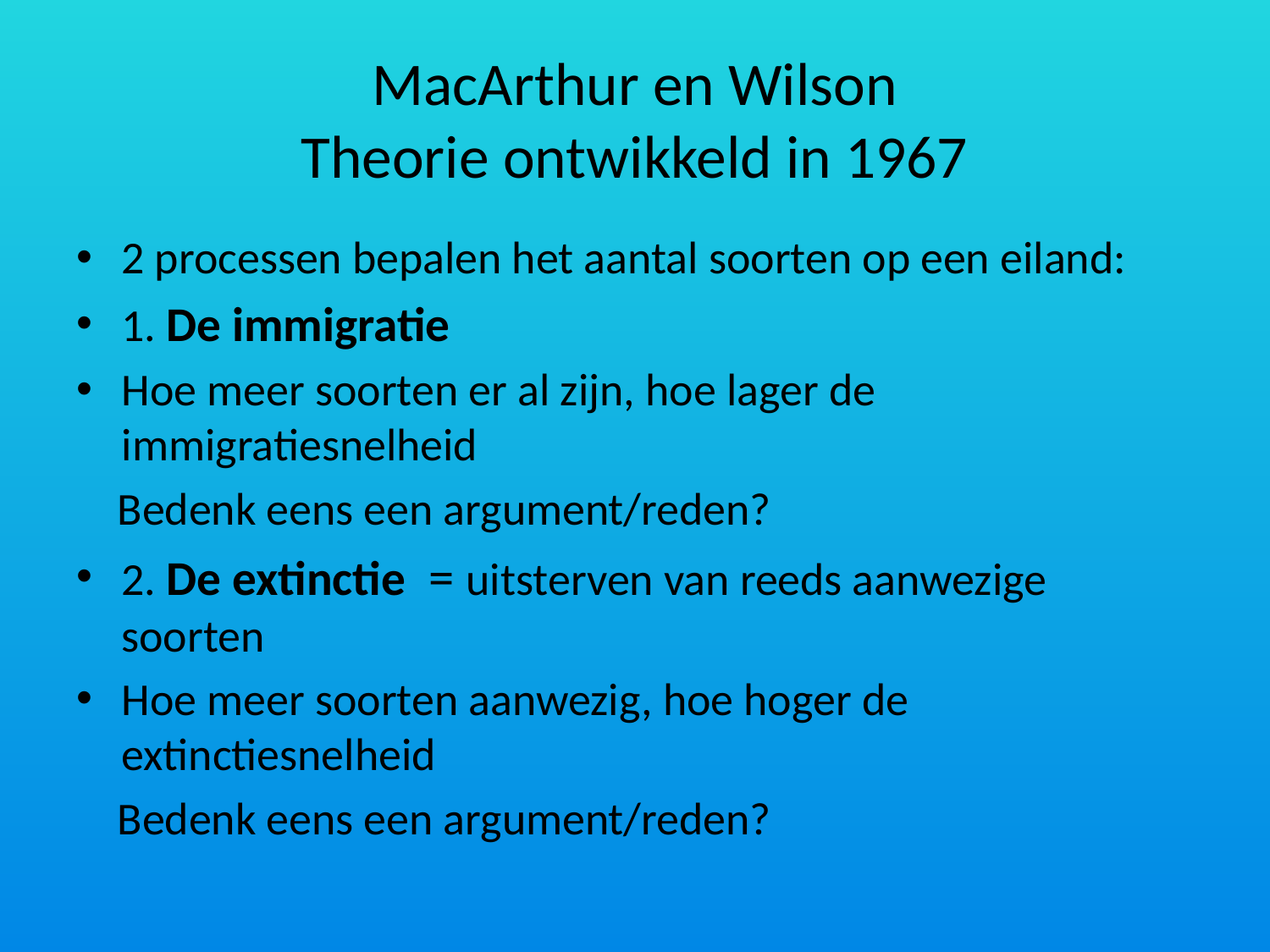

# MacArthur en Wilson Theorie ontwikkeld in 1967
2 processen bepalen het aantal soorten op een eiland:
1. De immigratie
Hoe meer soorten er al zijn, hoe lager de immigratiesnelheid
    Bedenk eens een argument/reden?
2. De extinctie  = uitsterven van reeds aanwezige soorten
Hoe meer soorten aanwezig, hoe hoger de extinctiesnelheid
    Bedenk eens een argument/reden?